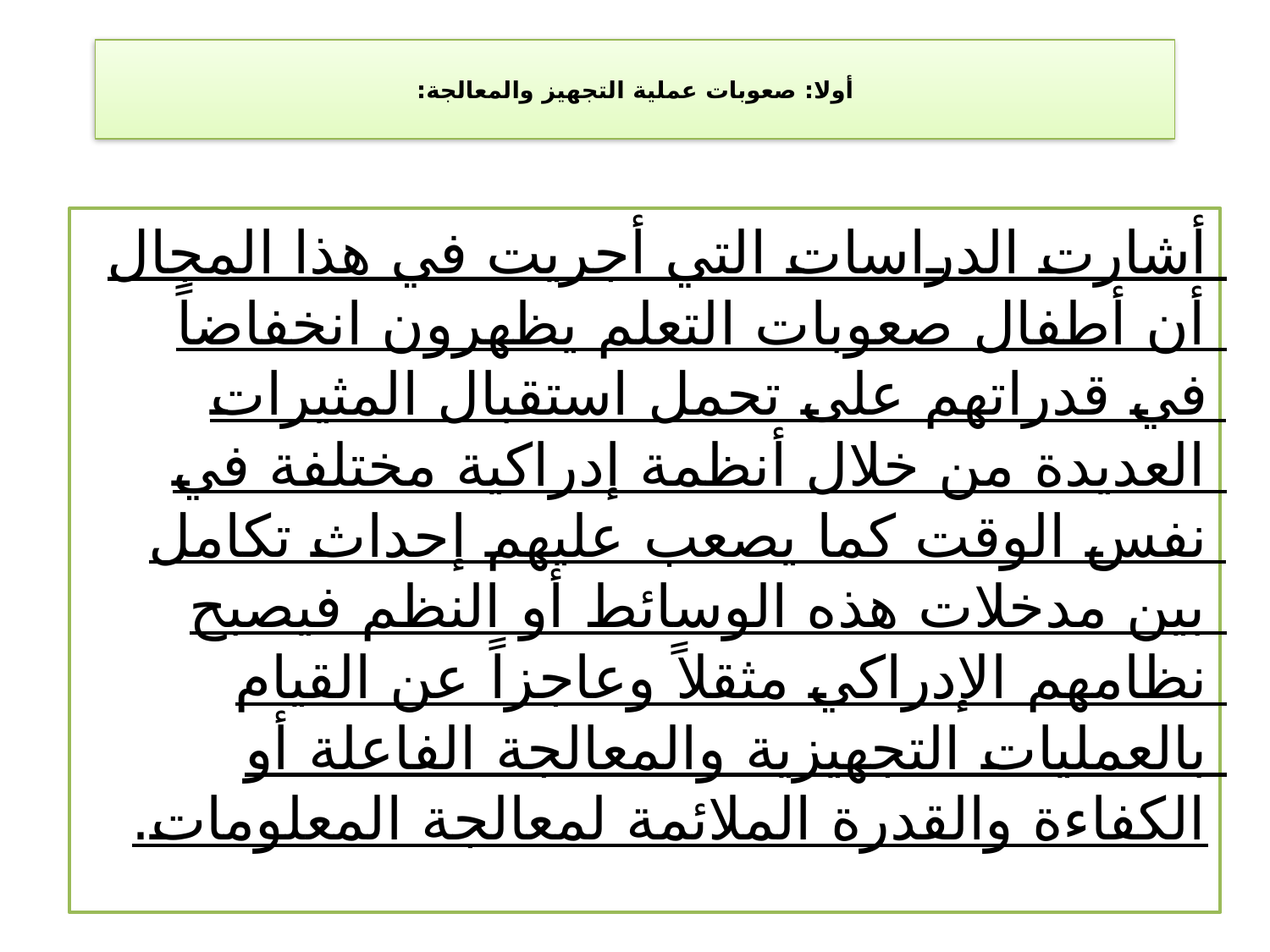

# أولا: صعوبات عملية التجهيز والمعالجة:
أشارت الدراسات التي أجريت في هذا المجال أن أطفال صعوبات التعلم يظهرون انخفاضاً في قدراتهم على تحمل استقبال المثيرات العديدة من خلال أنظمة إدراكية مختلفة في نفس الوقت كما يصعب عليهم إحداث تكامل بين مدخلات هذه الوسائط أو النظم فيصبح نظامهم الإدراكي مثقلاً وعاجزاً عن القيام بالعمليات التجهيزية والمعالجة الفاعلة أو الكفاءة والقدرة الملائمة لمعالجة المعلومات.